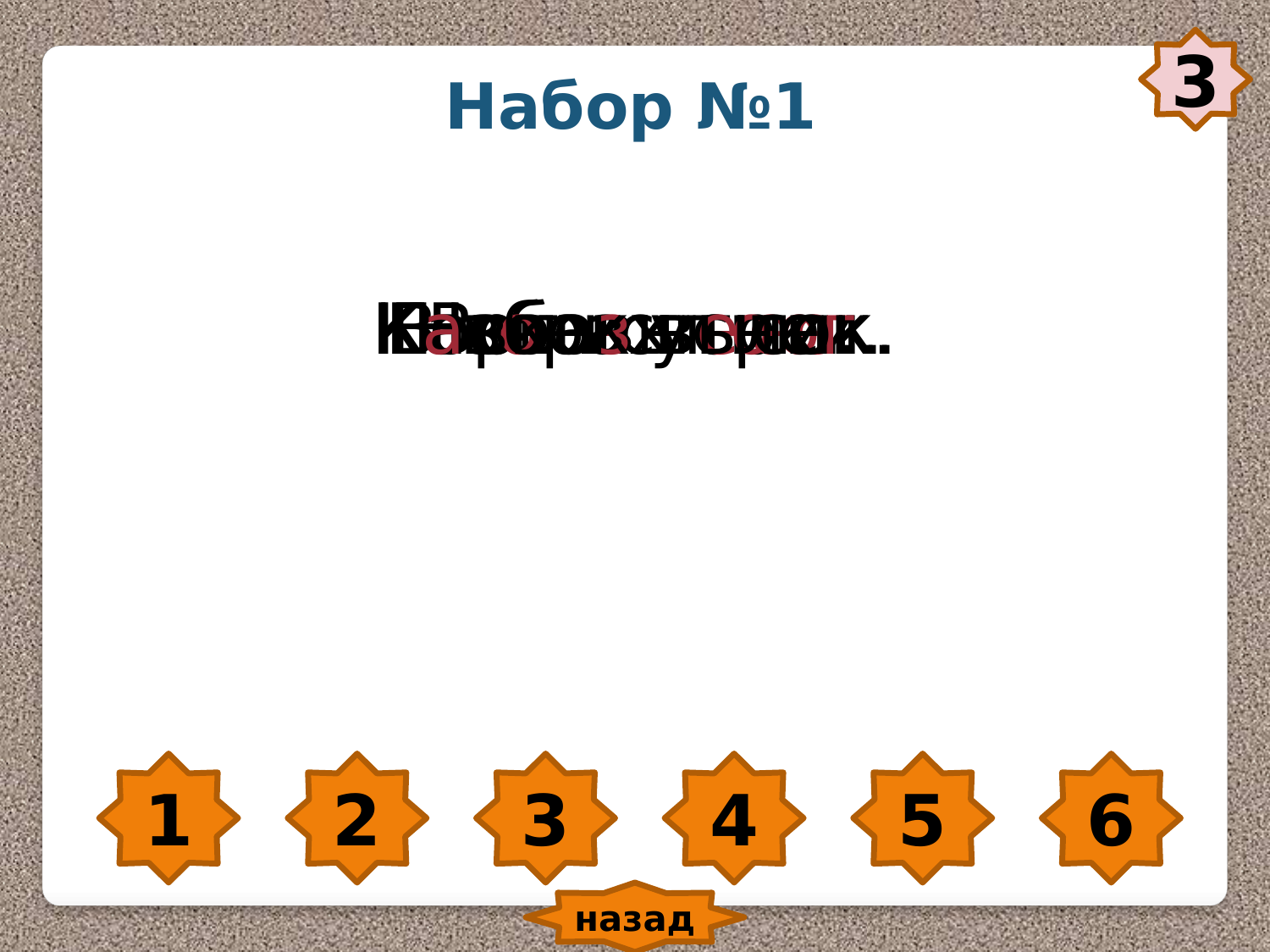

3
Набор №1
Горы высоки.
В горах снег.
Кавказ велик.
Казбек высок.
Вот и утро.
Небо синее.
1
2
3
4
5
6
назад